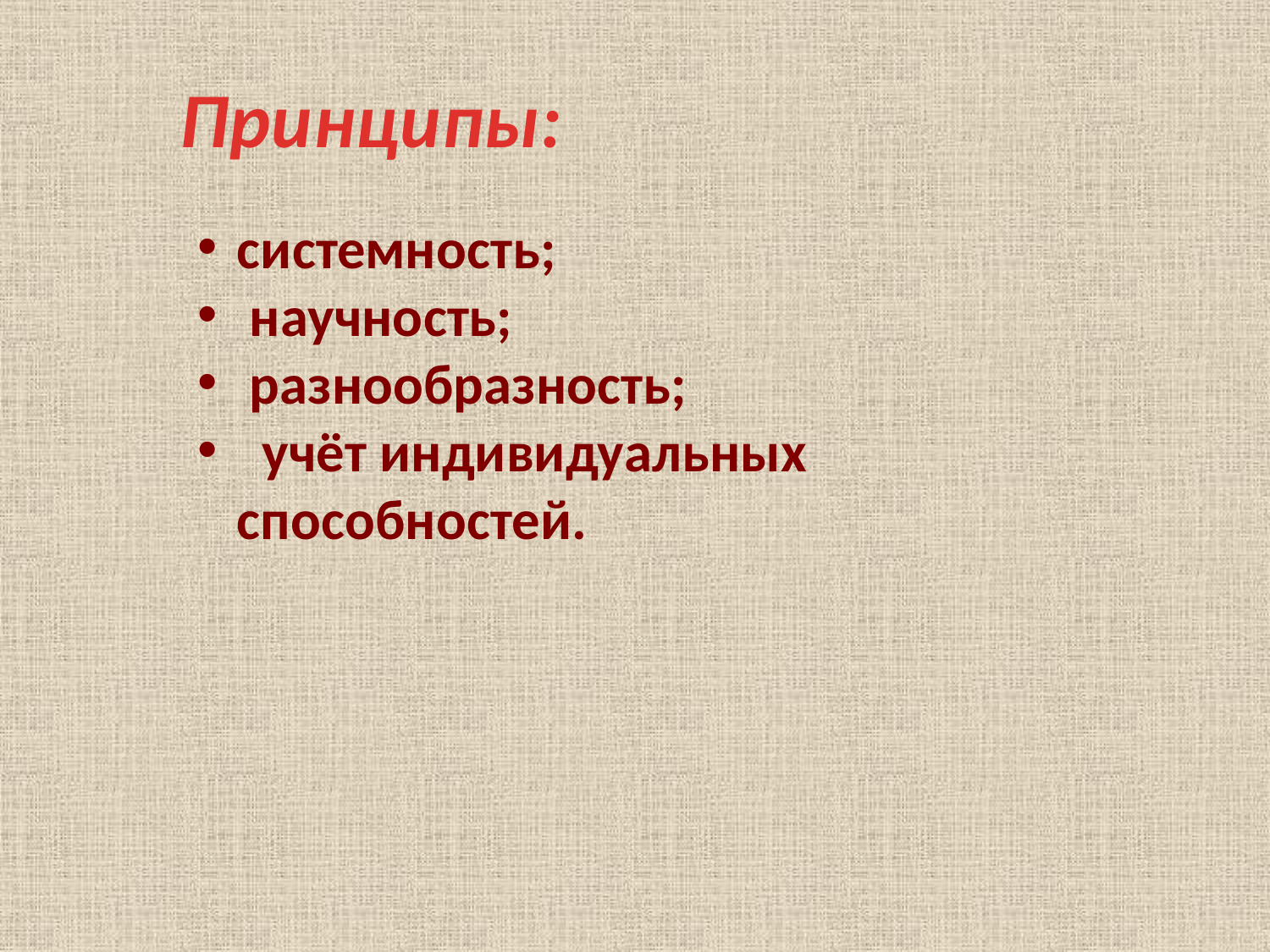

Принципы:
системность;
 научность;
 разнообразность;
  учёт индивидуальных способностей.